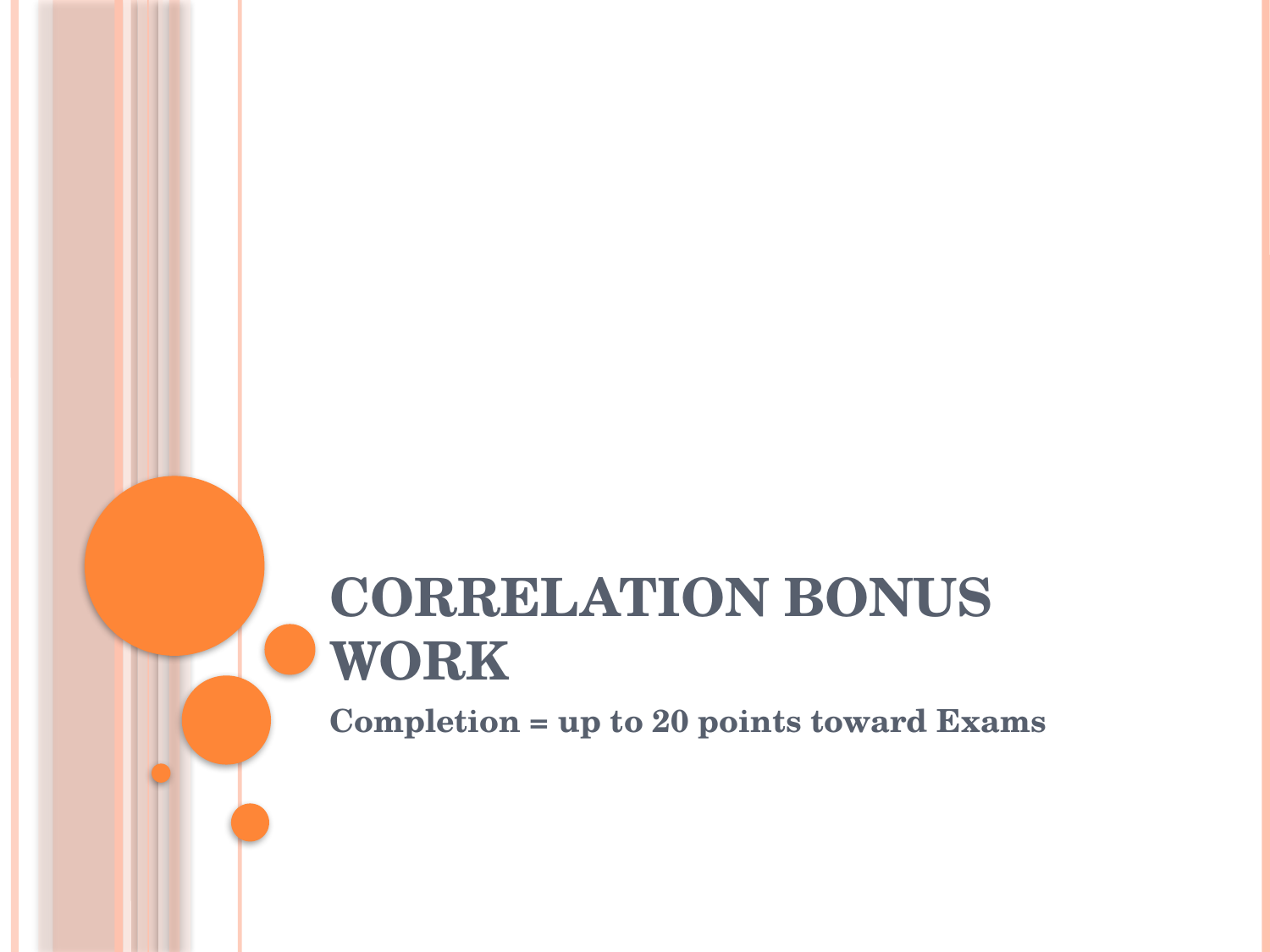

# Correlation Bonus Work
Completion = up to 20 points toward Exams